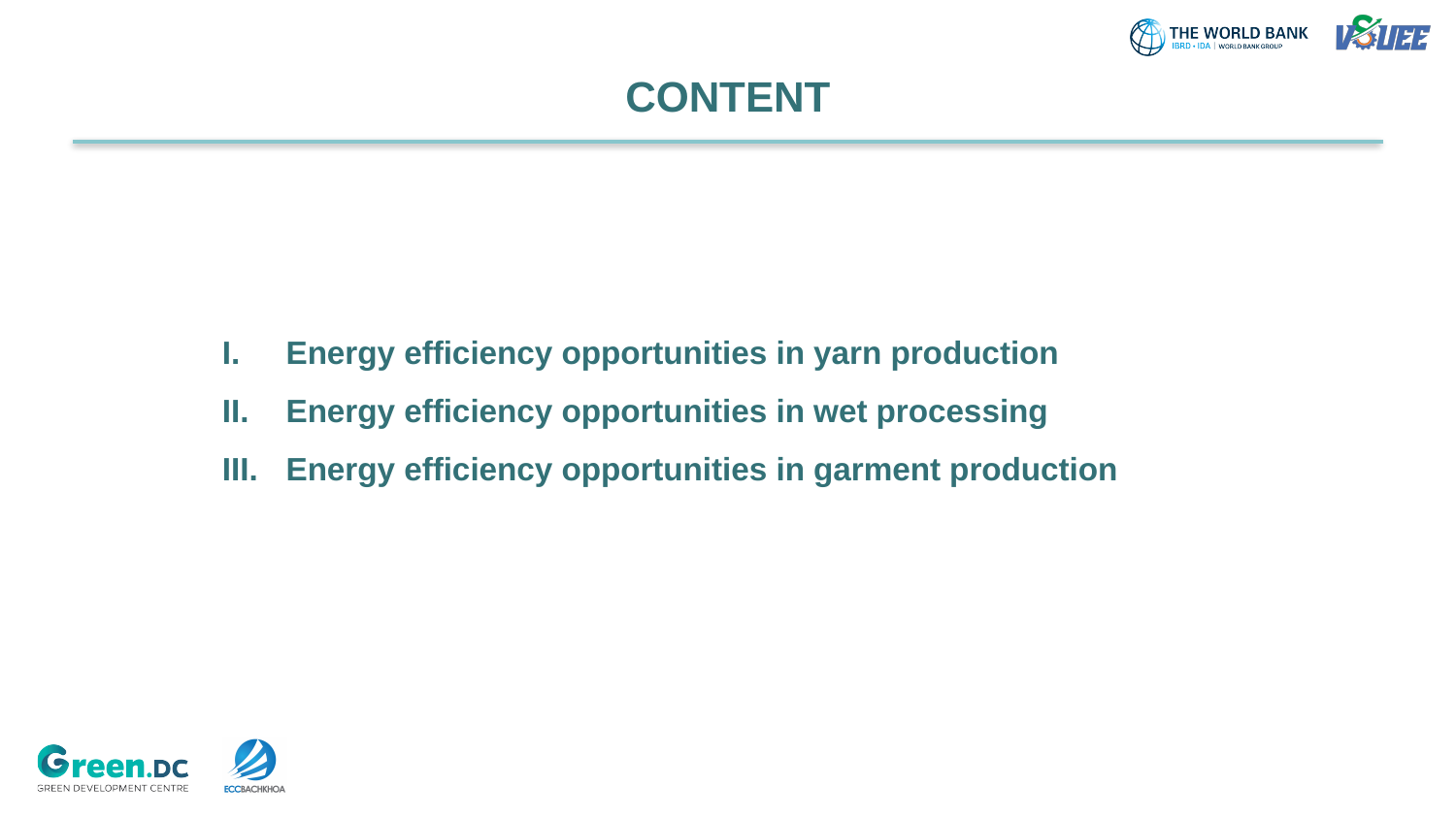

# CONTENT
Energy efficiency opportunities in yarn production
Energy efficiency opportunities in wet processing
Energy efficiency opportunities in garment production